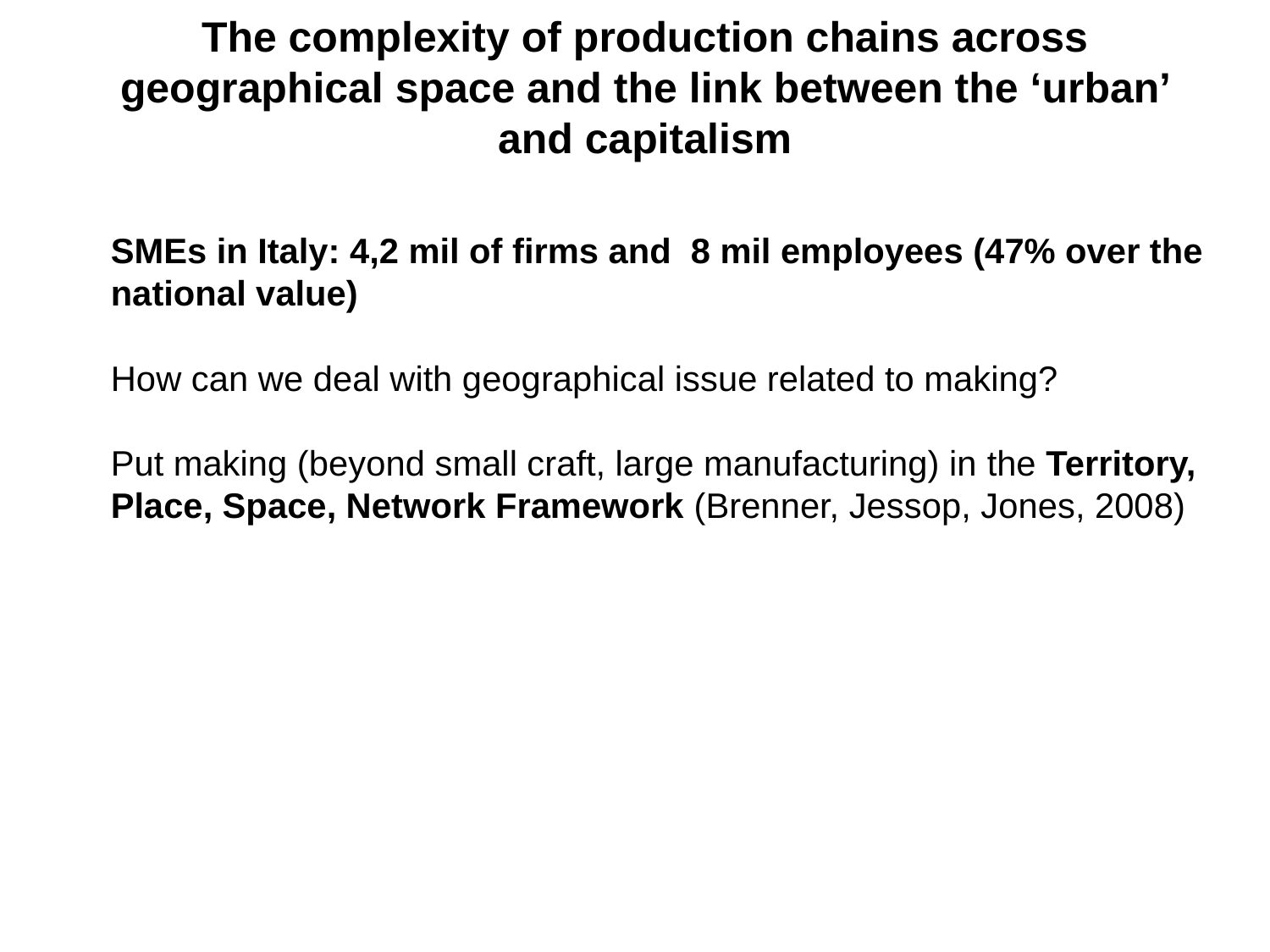

# The complexity of production chains across geographical space and the link between the ‘urban’ and capitalism
SMEs in Italy: 4,2 mil of firms and  8 mil employees (47% over the national value)

How can we deal with geographical issue related to making?

Put making (beyond small craft, large manufacturing) in the Territory, Place, Space, Network Framework (Brenner, Jessop, Jones, 2008)